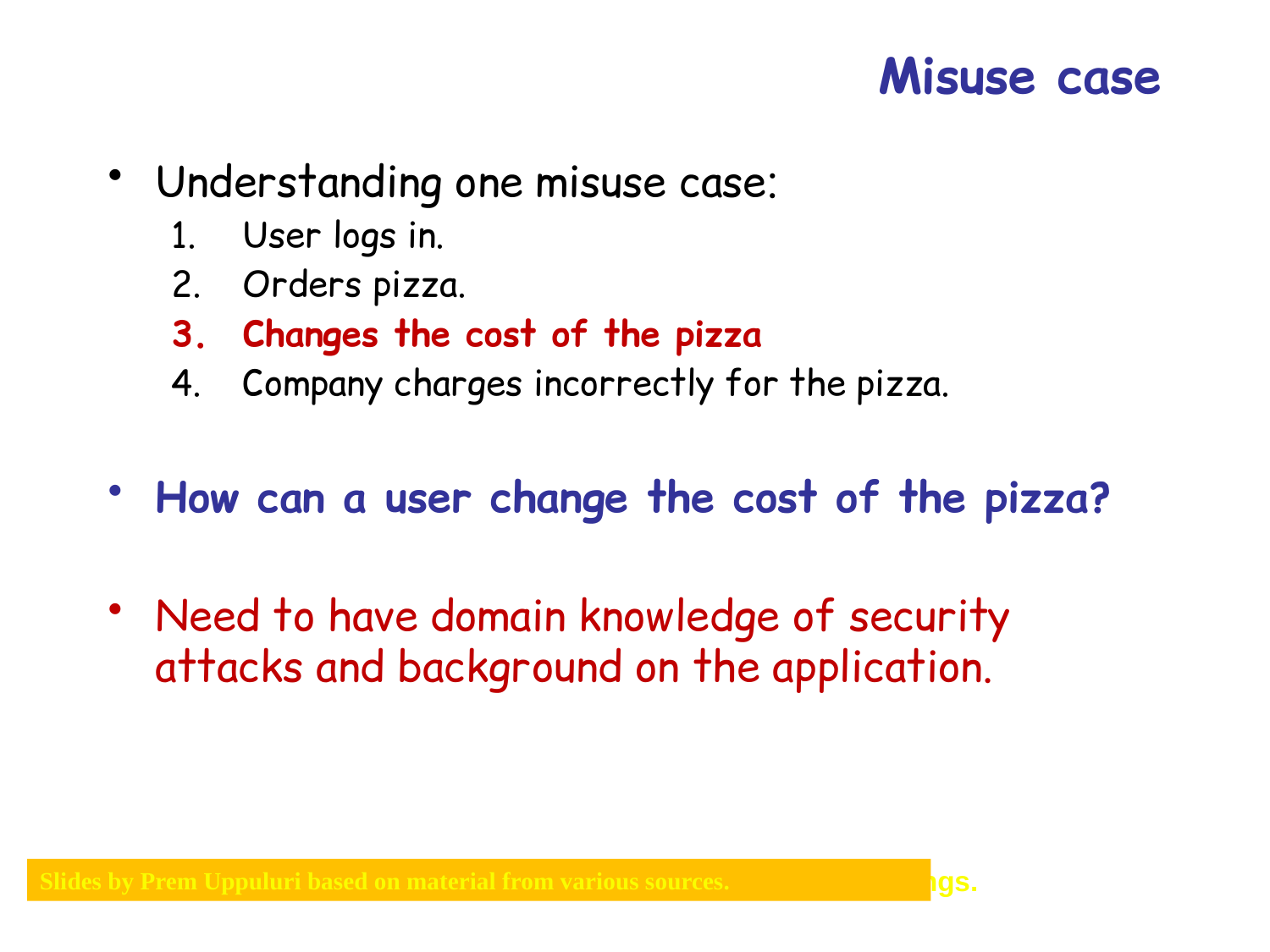

# Misuse case
Understanding one misuse case:
User logs in.
Orders pizza.
Changes the cost of the pizza
Company charges incorrectly for the pizza.

How can a user change the cost of the pizza?

Need to have domain knowledge of security attacks and background on the application.